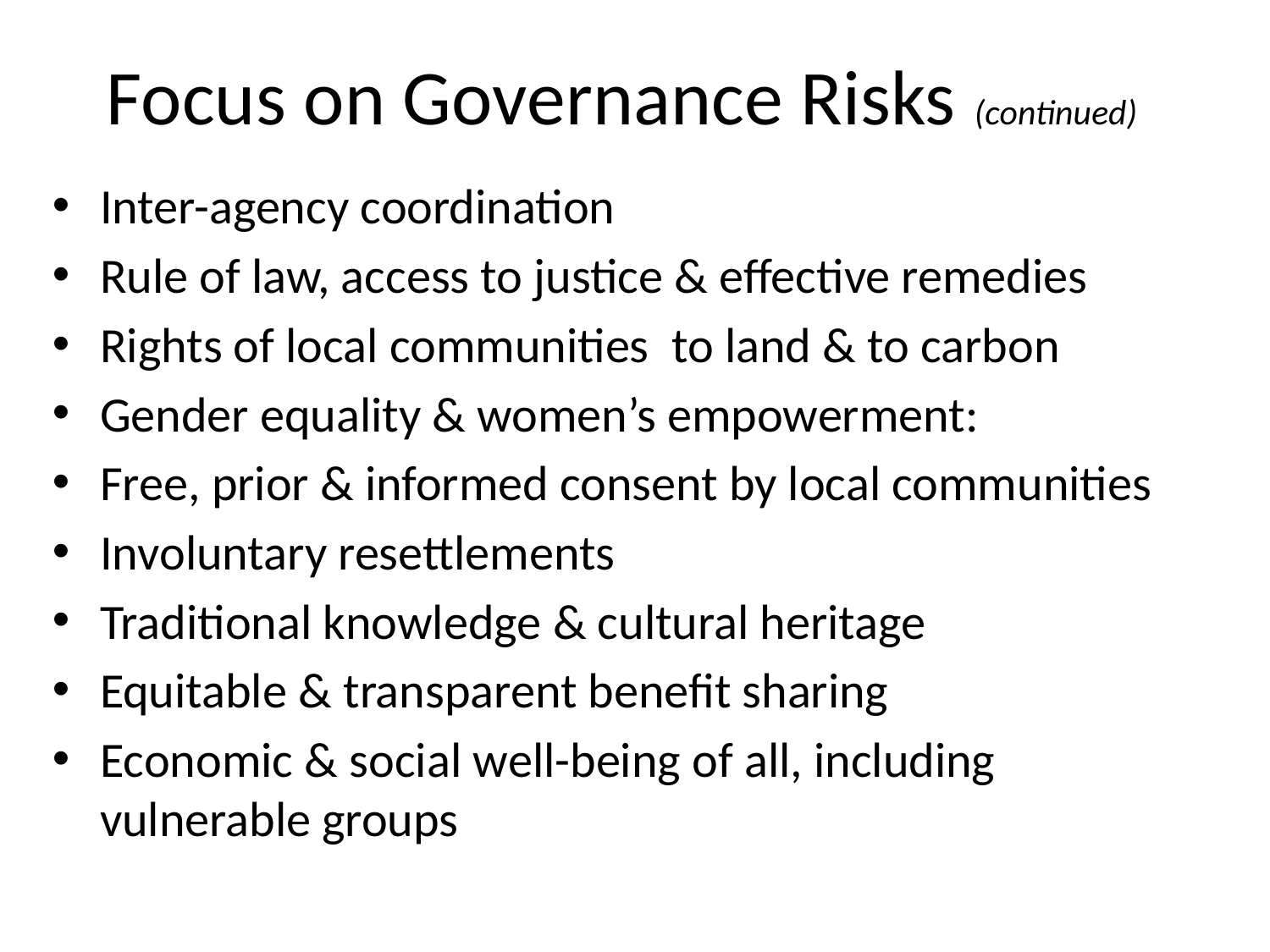

# Focus on Governance Risks (continued)
Inter-agency coordination
Rule of law, access to justice & effective remedies
Rights of local communities  to land & to carbon
Gender equality & women’s empowerment:
Free, prior & informed consent by local communities
Involuntary resettlements
Traditional knowledge & cultural heritage
Equitable & transparent benefit sharing
Economic & social well-being of all, including vulnerable groups